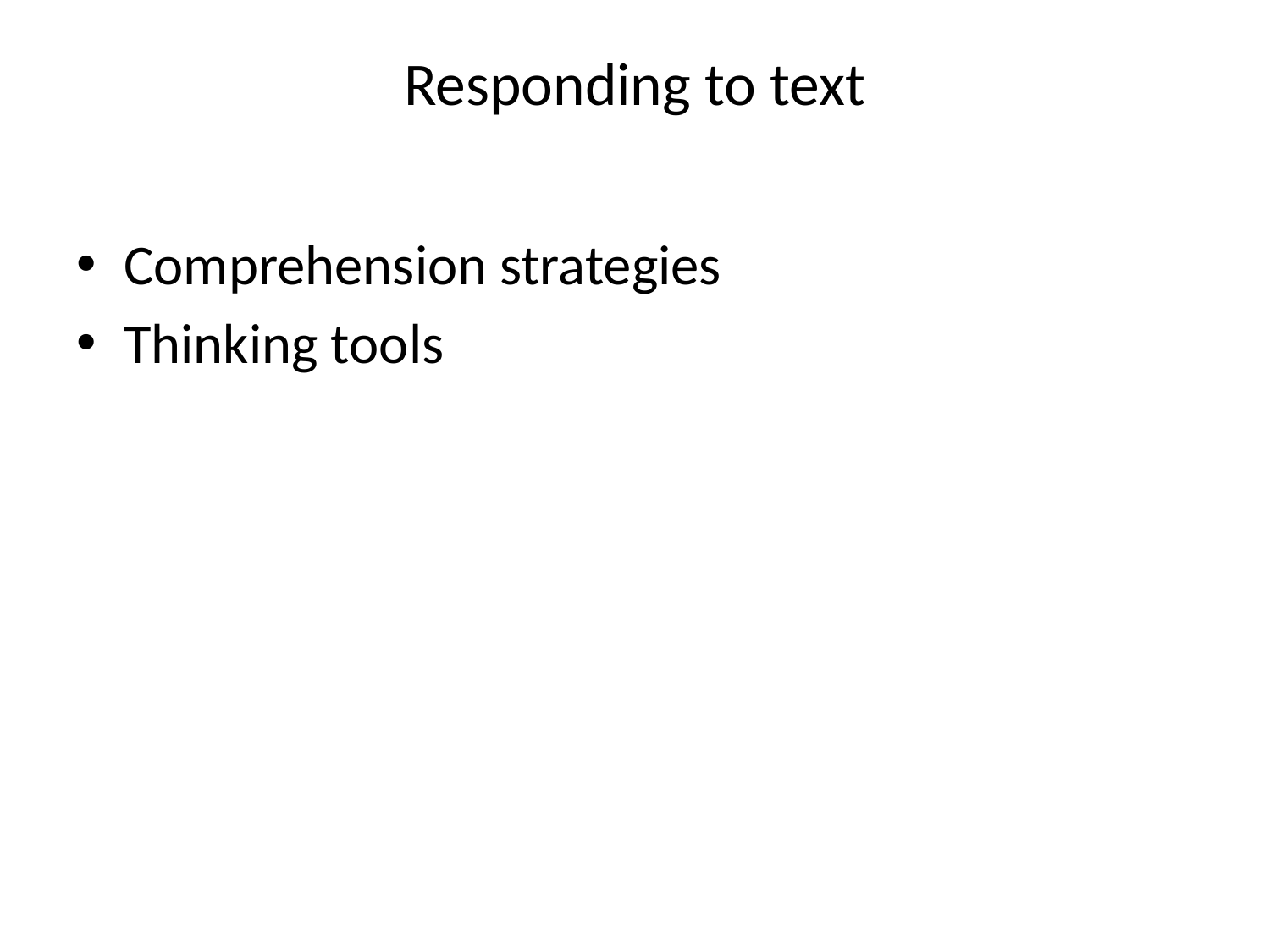

# Responding to text
Comprehension strategies
Thinking tools